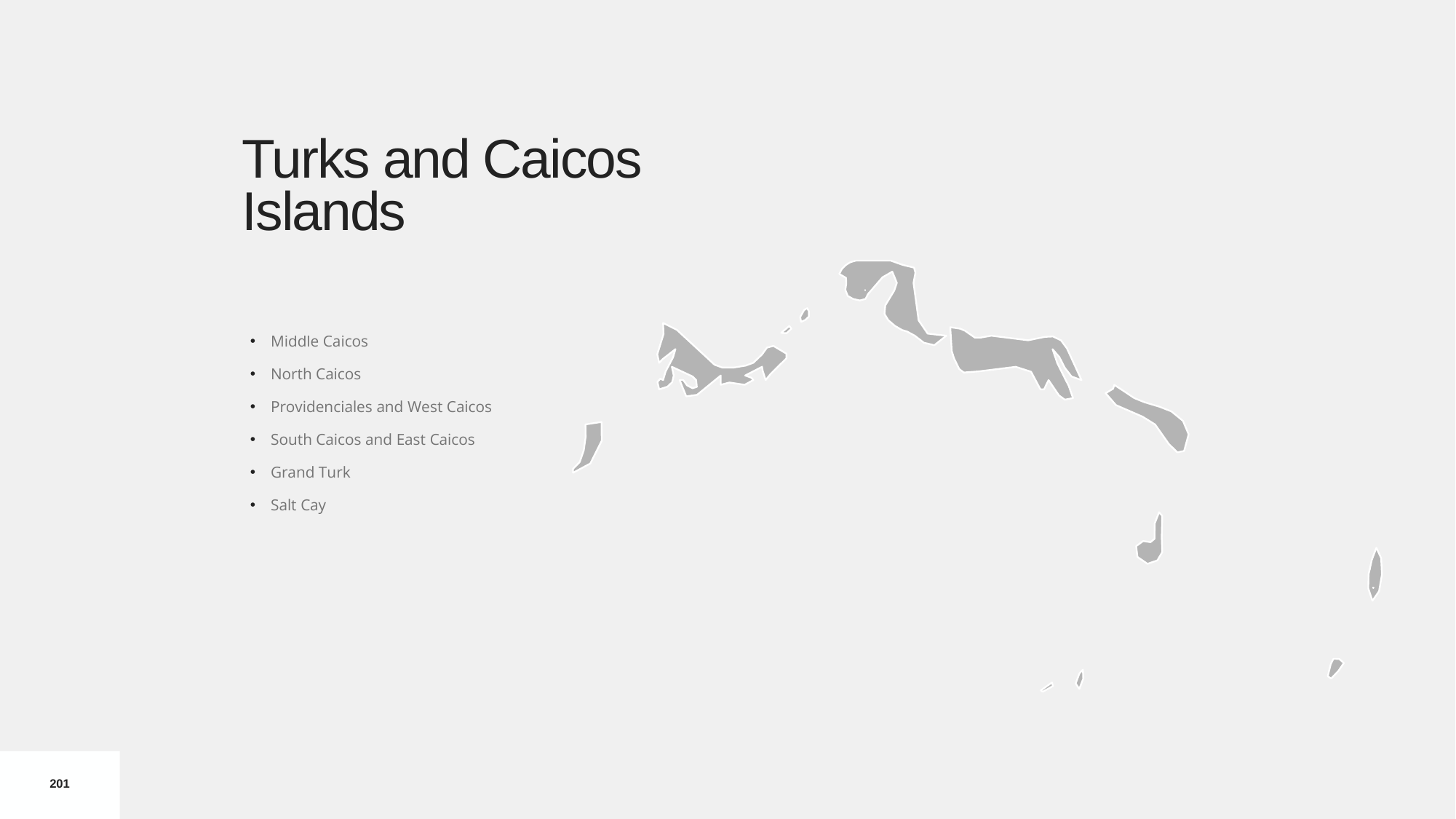

# Turks and Caicos Islands

Middle Caicos
North Caicos
Providenciales and West Caicos
South Caicos and East Caicos
Grand Turk
Salt Cay